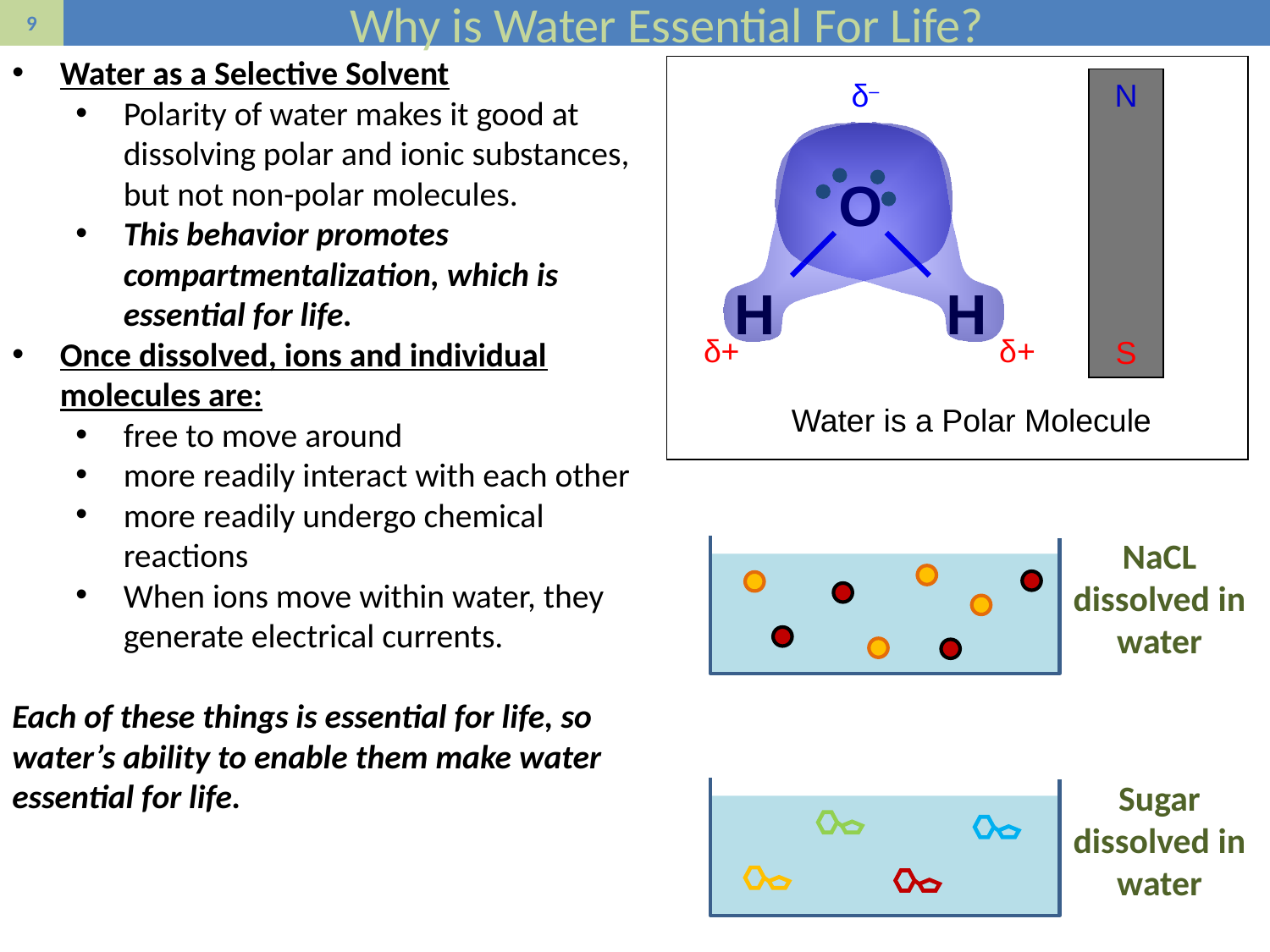

# Why is Water Essential For Life?
Water as a Selective Solvent
Polarity of water makes it good at dissolving polar and ionic substances, but not non-polar molecules.
This behavior promotes compartmentalization, which is essential for life.
Once dissolved, ions and individual molecules are:
free to move around
more readily interact with each other
more readily undergo chemical reactions
When ions move within water, they generate electrical currents.

Each of these things is essential for life, so water’s ability to enable them make water essential for life.

δ–

N
S

O

H
H
δ+
δ+
Water is a Polar Molecule
NaCL dissolved in water

Sugar dissolved in water